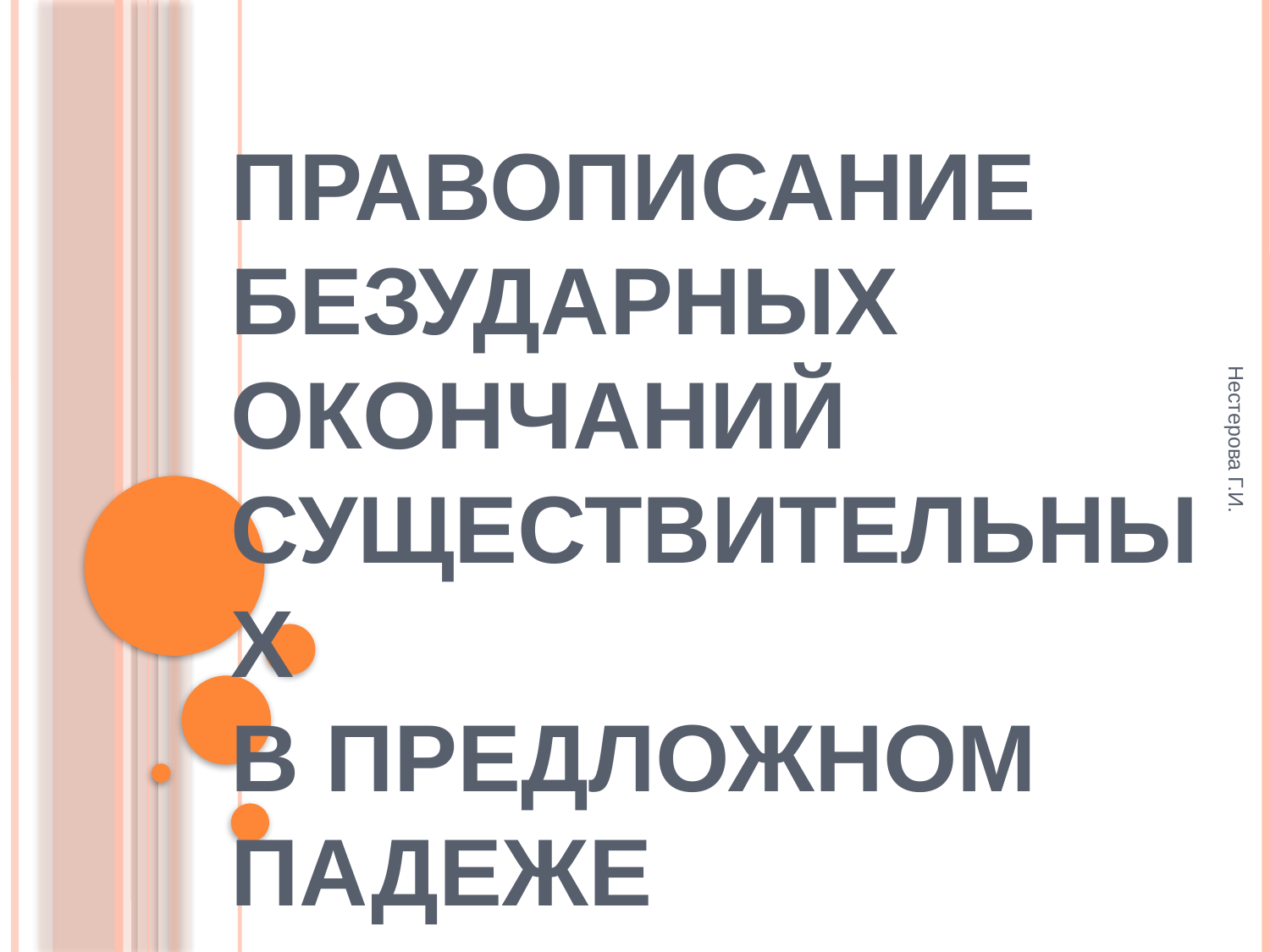

Правописание безударных окончаний существительных
в предложном падеже
Нестерова Г.И.